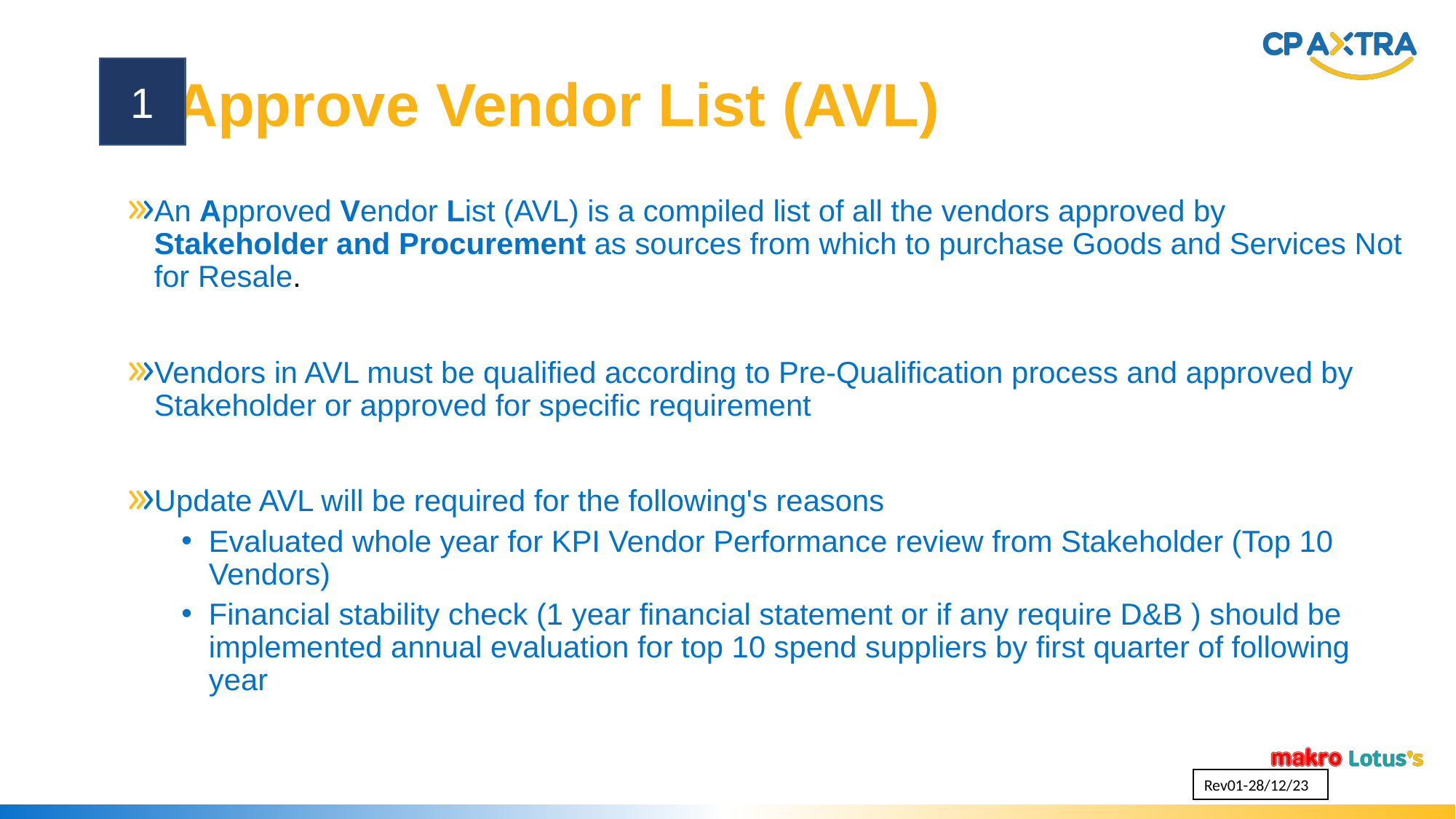

Approve Vendor List (AVL)
1
An Approved Vendor List (AVL) is a compiled list of all the vendors approved by Stakeholder and Procurement as sources from which to purchase Goods and Services Not for Resale.

Vendors in AVL must be qualified according to Pre-Qualification process and approved by Stakeholder or approved for specific requirement

Update AVL will be required for the following's reasons
Evaluated whole year for KPI Vendor Performance review from Stakeholder (Top 10 Vendors)
Financial stability check (1 year financial statement or if any require D&B ) should be implemented annual evaluation for top 10 spend suppliers by first quarter of following year
Rev01-28/12/23